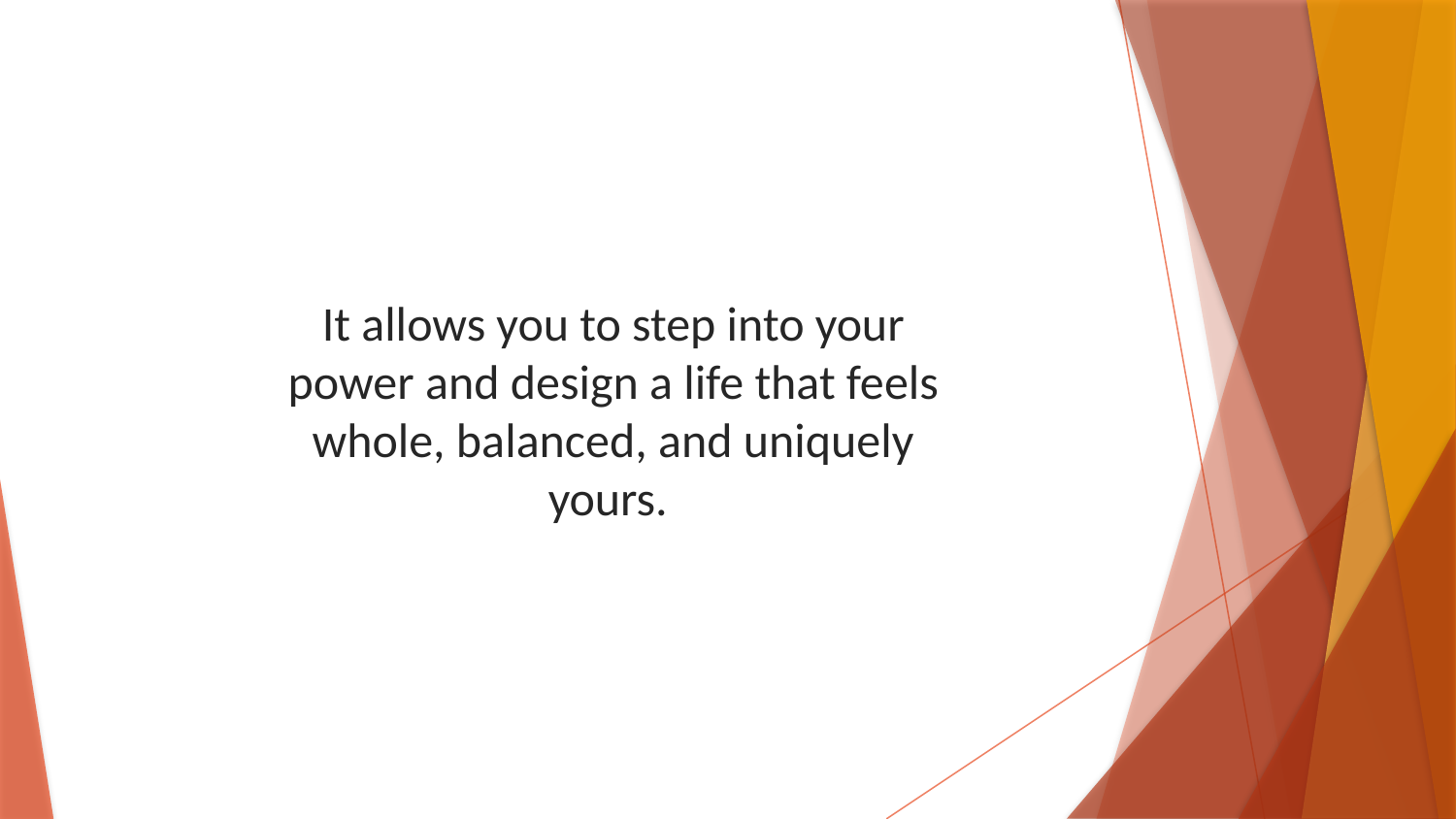

It allows you to step into your power and design a life that feels whole, balanced, and uniquely yours.